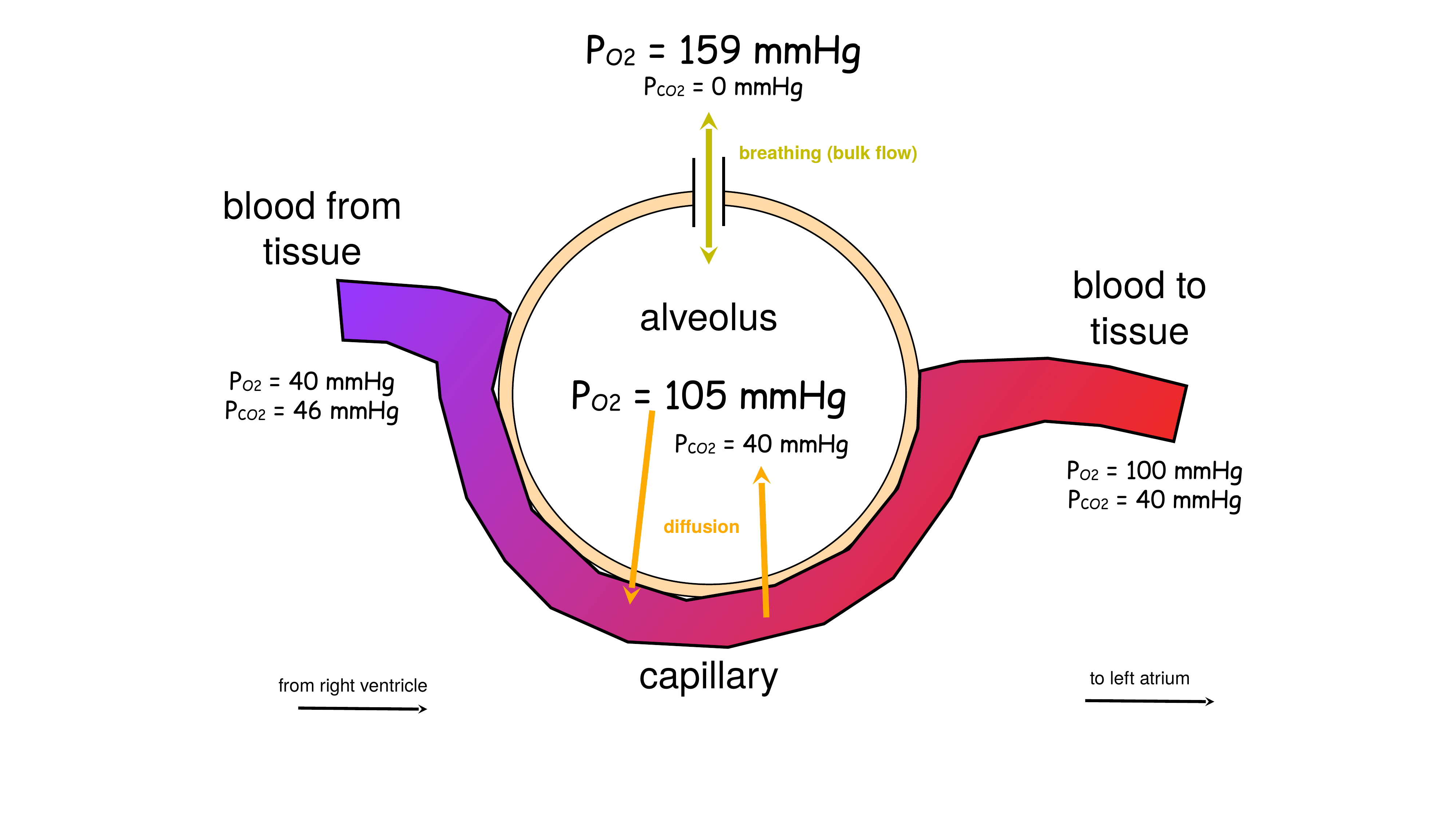

PO2 = 159 mmHg
PCO2 = 0 mmHg

breathing (bulk flow)

blood from tissue

blood to tissue

alveolus
PO2 = 105 mmHg
PO2 = 40 mmHg
PCO2 = 46 mmHg

PCO2 = 40 mmHg
PO2 = 100 mmHg
PCO2 = 40 mmHg

diffusion
capillary
to left atrium
from right ventricle